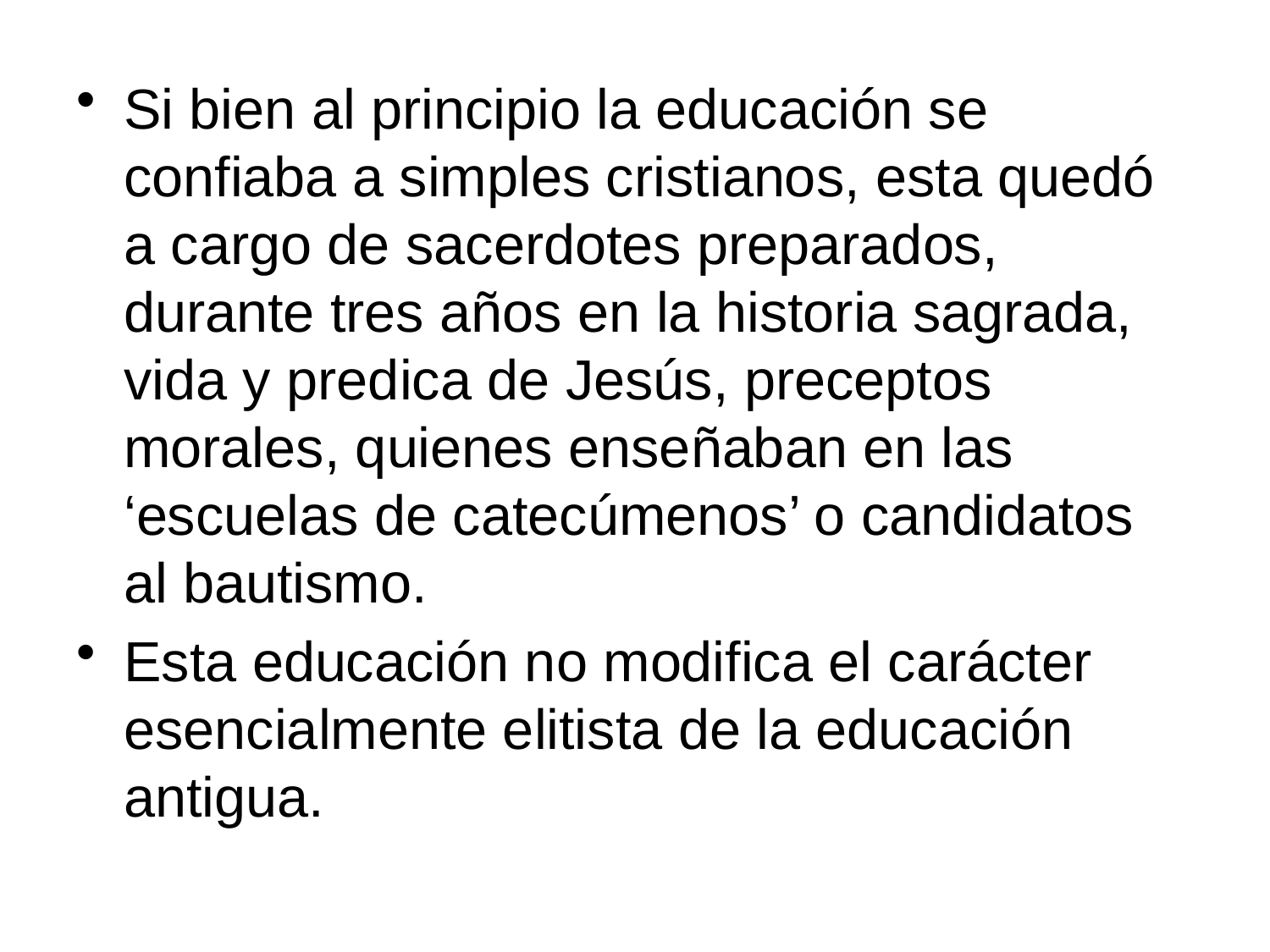

Si bien al principio la educación se confiaba a simples cristianos, esta quedó a cargo de sacerdotes preparados, durante tres años en la historia sagrada, vida y predica de Jesús, preceptos morales, quienes enseñaban en las ‘escuelas de catecúmenos’ o candidatos al bautismo.
Esta educación no modifica el carácter esencialmente elitista de la educación antigua.